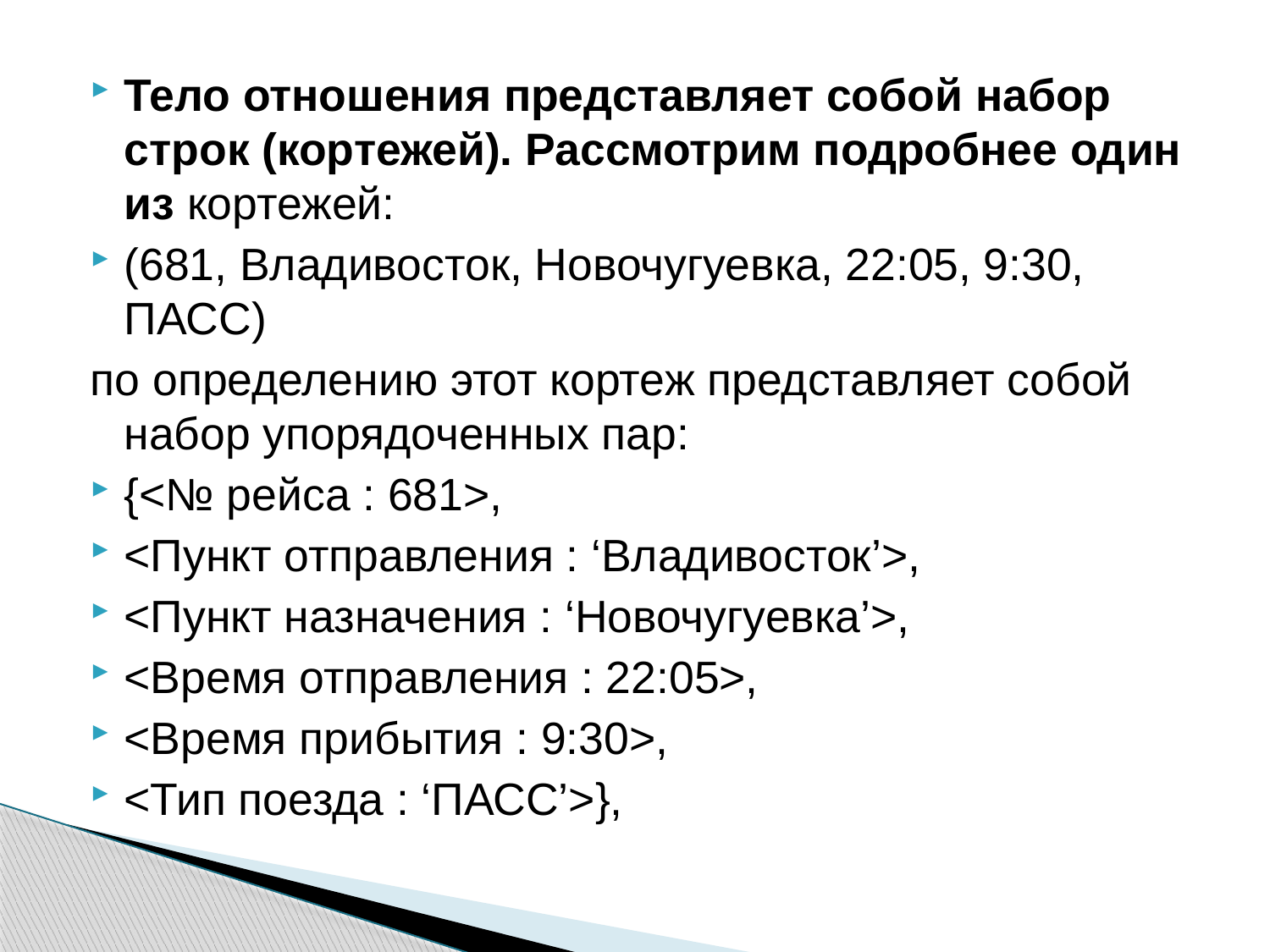

Тело отношения представляет собой набор строк (кортежей). Рассмотрим подробнее один из кортежей:
(681, Владивосток, Новочугуевка, 22:05, 9:30, ПАСС)
по определению этот кортеж представляет собой набор упорядоченных пар:
{<№ рейса : 681>,
<Пункт отправления : ‘Владивосток’>,
<Пункт назначения : ‘Новочугуевка’>,
<Время отправления : 22:05>,
<Время прибытия : 9:30>,
<Тип поезда : ‘ПАСС’>},